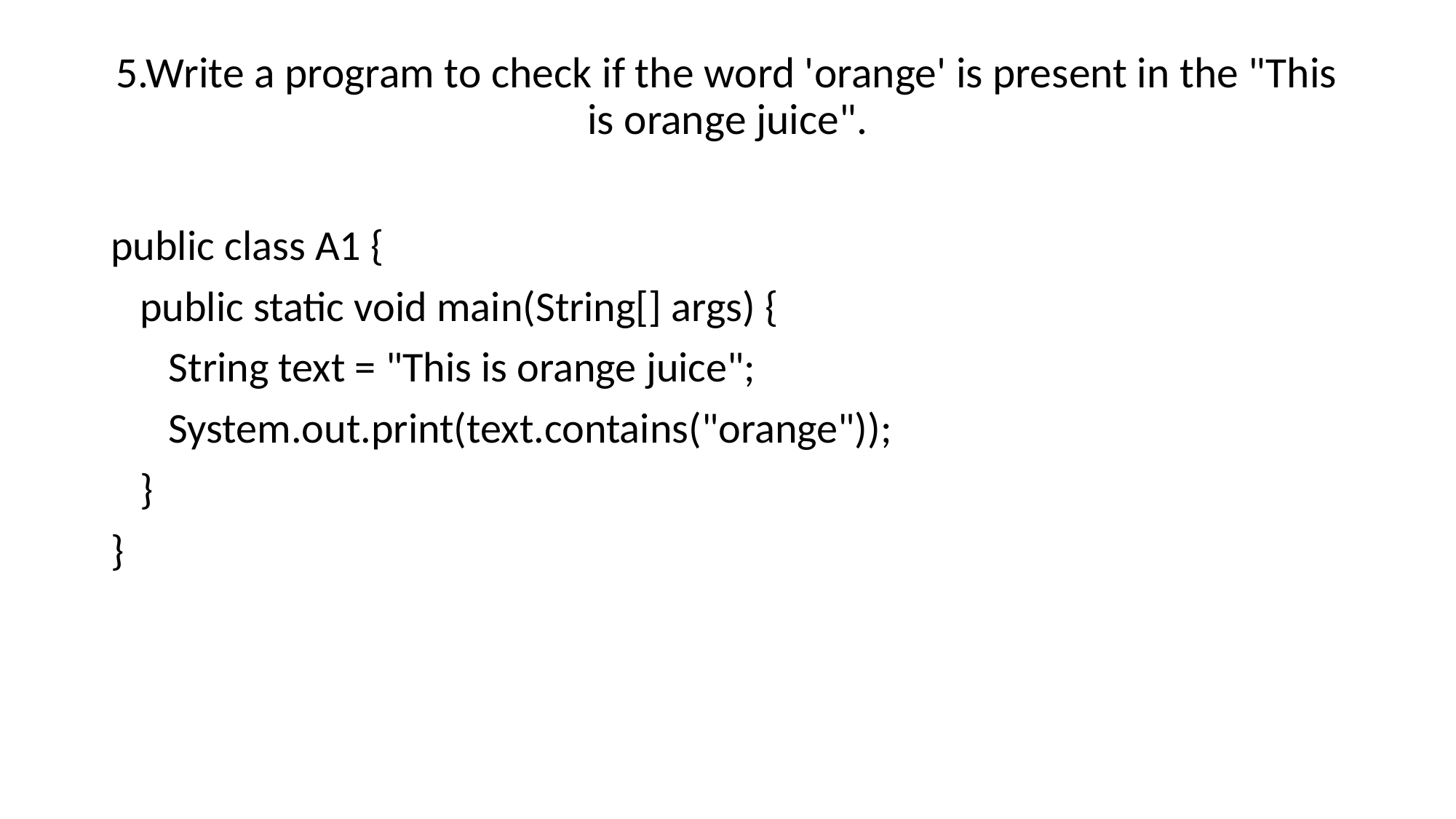

# 5.Write a program to check if the word 'orange' is present in the "This is orange juice".
public class A1 {
   public static void main(String[] args) {
      String text = "This is orange juice";
      System.out.print(text.contains("orange"));
   }
}